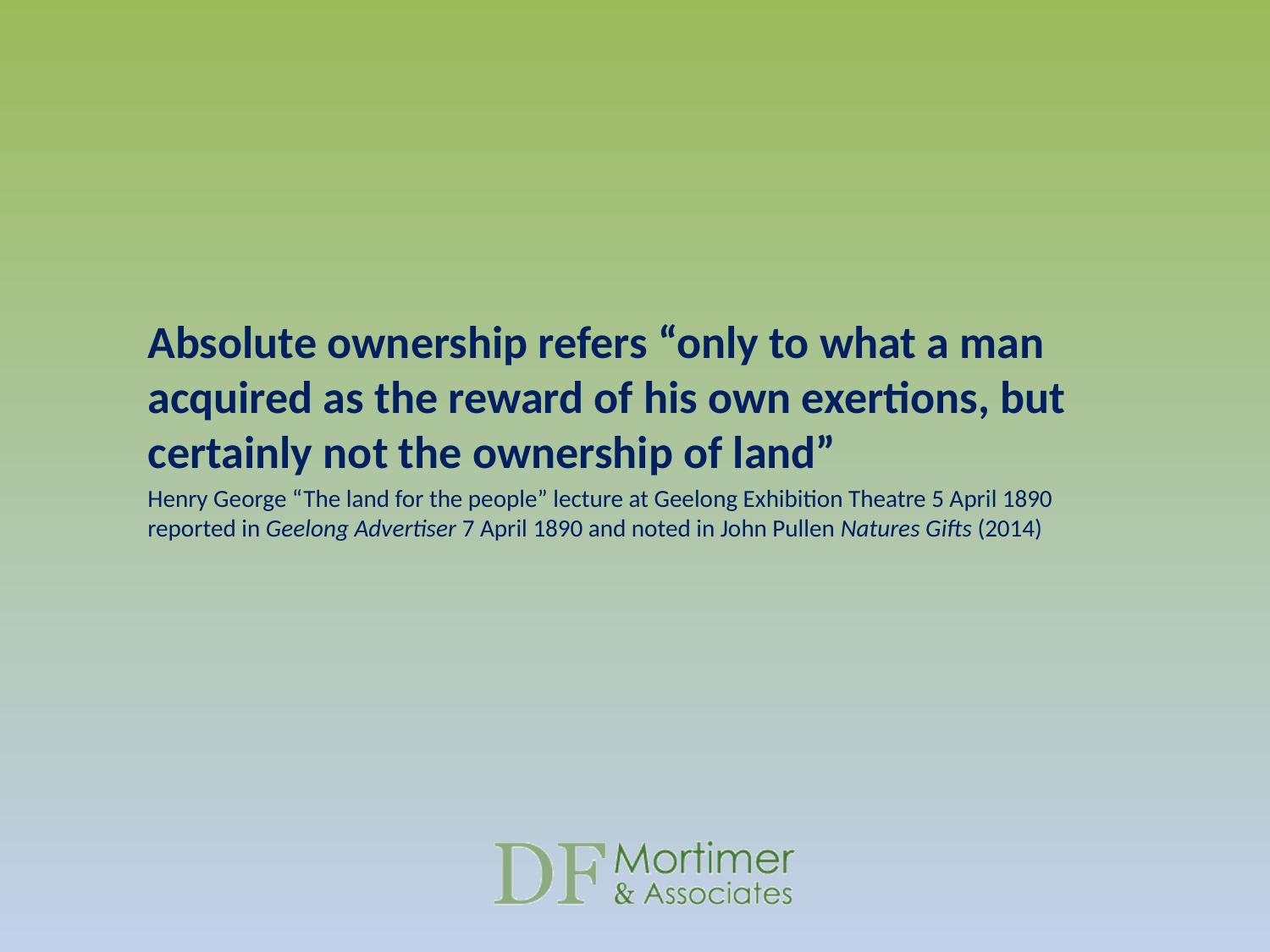

Absolute ownership refers “only to what a man acquired as the reward of his own exertions, but certainly not the ownership of land”
Henry George “The land for the people” lecture at Geelong Exhibition Theatre 5 April 1890 reported in Geelong Advertiser 7 April 1890 and noted in John Pullen Natures Gifts (2014)